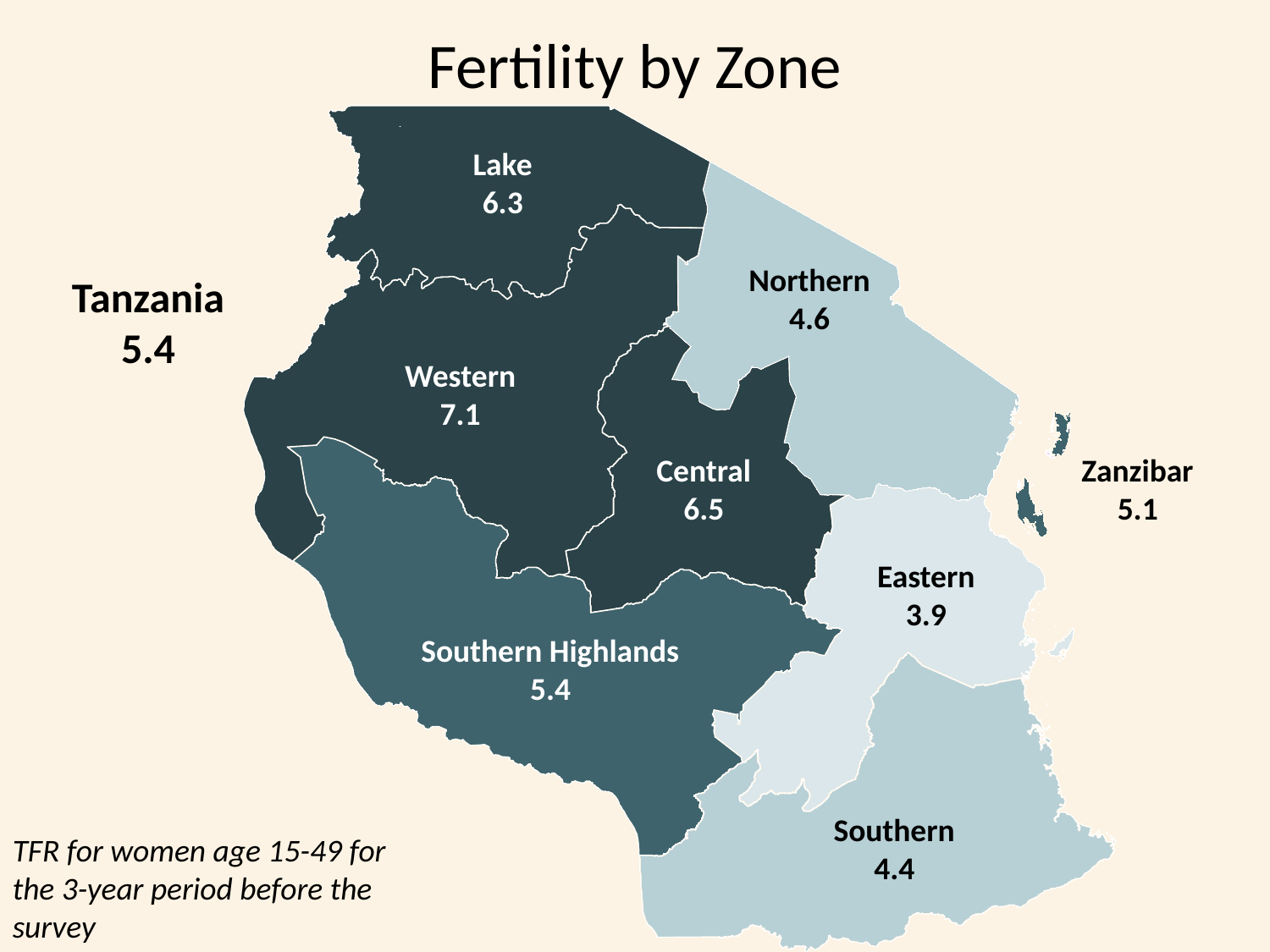

Fertility by Zone

Lake
6.3
Northern
4.6
Tanzania
5.4
Western
7.1
Central
6.5
Zanzibar
5.1
Eastern
3.9
Southern Highlands
5.4
Southern
4.4
TFR for women age 15-49 for the 3-year period before the survey